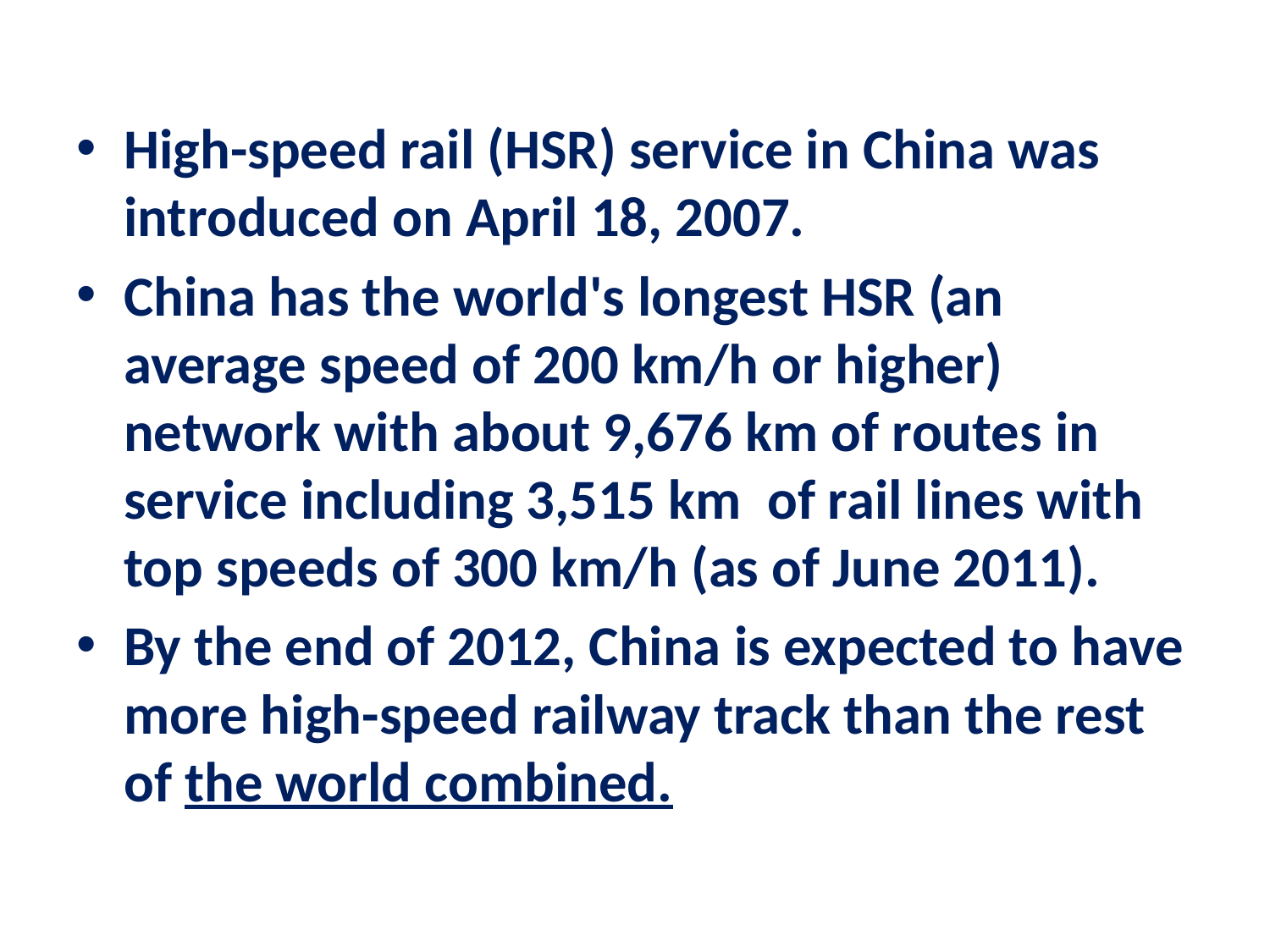

High-speed rail (HSR) service in China was introduced on April 18, 2007.
China has the world's longest HSR (an average speed of 200 km/h or higher) network with about 9,676 km of routes in service including 3,515 km  of rail lines with top speeds of 300 km/h (as of June 2011).
By the end of 2012, China is expected to have more high-speed railway track than the rest of the world combined.